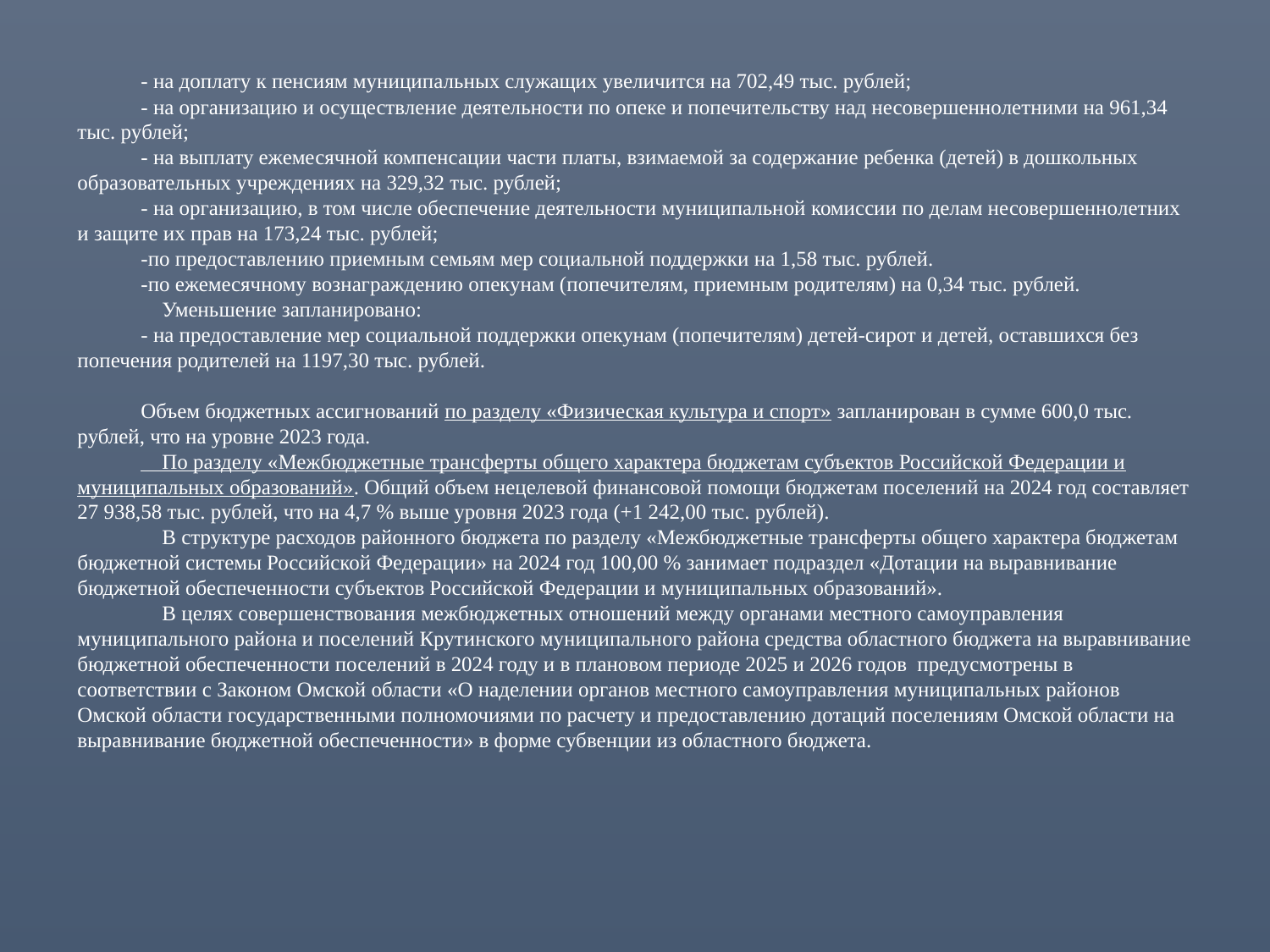

- на доплату к пенсиям муниципальных служащих увеличится на 702,49 тыс. рублей;
- на организацию и осуществление деятельности по опеке и попечительству над несовершеннолетними на 961,34 тыс. рублей;
- на выплату ежемесячной компенсации части платы, взимаемой за содержание ребенка (детей) в дошкольных образовательных учреждениях на 329,32 тыс. рублей;
- на организацию, в том числе обеспечение деятельности муниципальной комиссии по делам несовершеннолетних и защите их прав на 173,24 тыс. рублей;
-по предоставлению приемным семьям мер социальной поддержки на 1,58 тыс. рублей.
-по ежемесячному вознаграждению опекунам (попечителям, приемным родителям) на 0,34 тыс. рублей.
    Уменьшение запланировано:
- на предоставление мер социальной поддержки опекунам (попечителям) детей-сирот и детей, оставшихся без попечения родителей на 1197,30 тыс. рублей.

Объем бюджетных ассигнований по разделу «Физическая культура и спорт» запланирован в сумме 600,0 тыс. рублей, что на уровне 2023 года.
    По разделу «Межбюджетные трансферты общего характера бюджетам субъектов Российской Федерации и муниципальных образований». Общий объем нецелевой финансовой помощи бюджетам поселений на 2024 год составляет 27 938,58 тыс. рублей, что на 4,7 % выше уровня 2023 года (+1 242,00 тыс. рублей).
    В структуре расходов районного бюджета по разделу «Межбюджетные трансферты общего характера бюджетам бюджетной системы Российской Федерации» на 2024 год 100,00 % занимает подраздел «Дотации на выравнивание бюджетной обеспеченности субъектов Российской Федерации и муниципальных образований».
    В целях совершенствования межбюджетных отношений между органами местного самоуправления муниципального района и поселений Крутинского муниципального района средства областного бюджета на выравнивание бюджетной обеспеченности поселений в 2024 году и в плановом периоде 2025 и 2026 годов  предусмотрены в соответствии с Законом Омской области «О наделении органов местного самоуправления муниципальных районов Омской области государственными полномочиями по расчету и предоставлению дотаций поселениям Омской области на выравнивание бюджетной обеспеченности» в форме субвенции из областного бюджета.